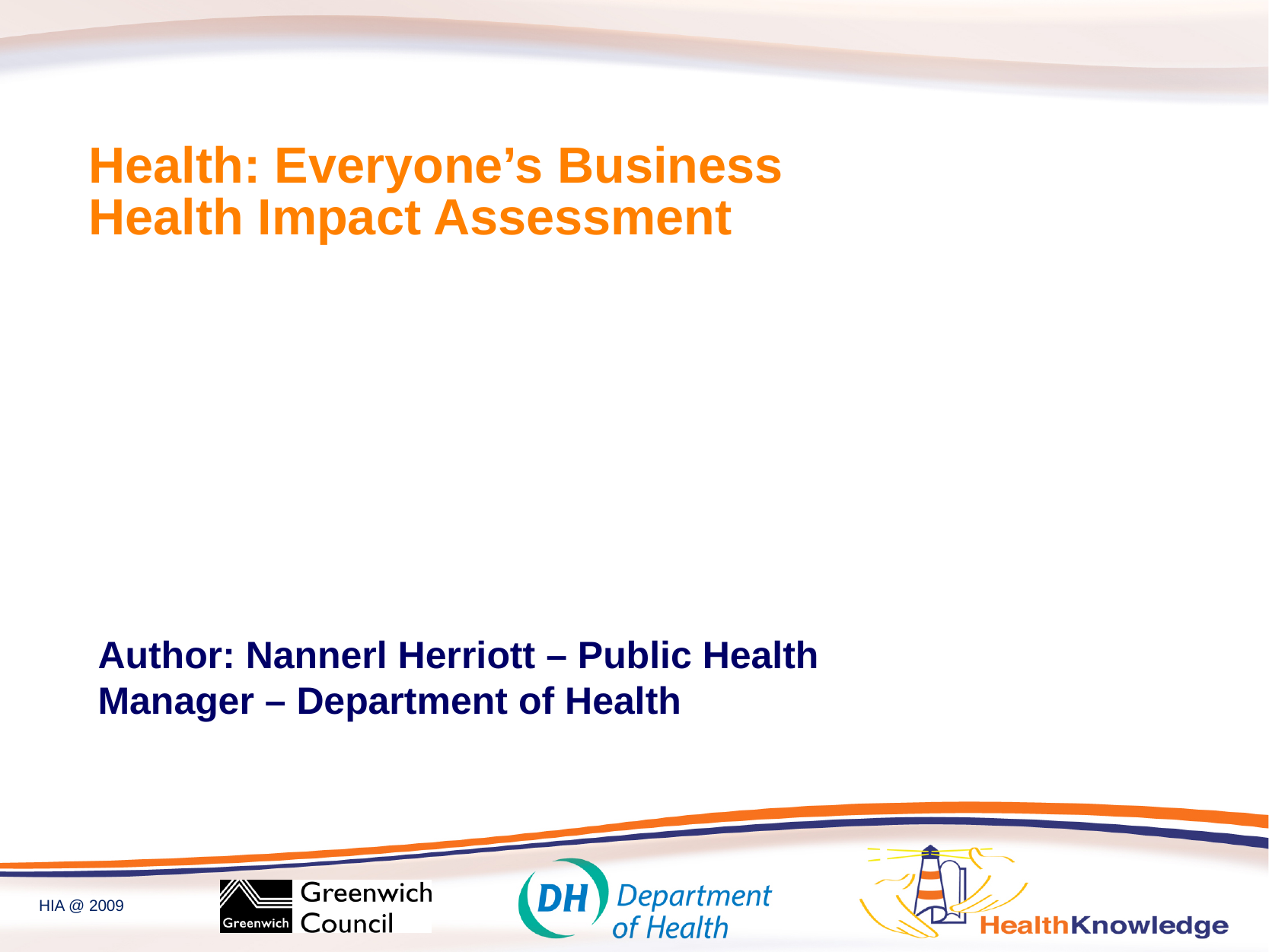

Health: Everyone’s Business
Health Impact Assessment

Author: Nannerl Herriott – Public Health Manager – Department of Health